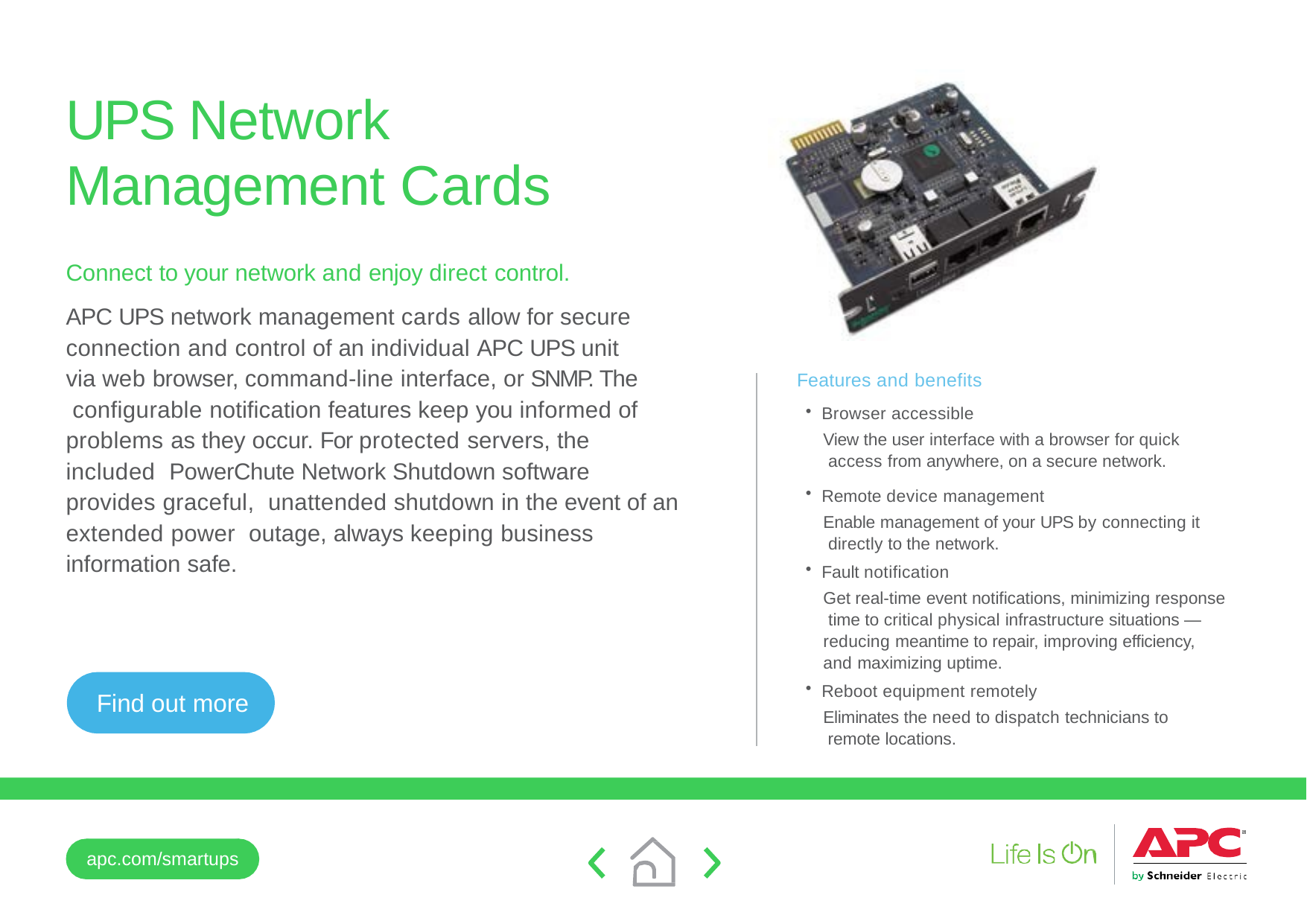

# UPS Network  Management Cards
Connect to your network and enjoy direct control.
APC UPS network management cards allow for secure  connection and control of an individual APC UPS unit  via web browser, command-line interface, or SNMP. The  configurable notification features keep you informed of
problems as they occur. For protected servers, the included  PowerChute Network Shutdown software provides graceful,  unattended shutdown in the event of an extended power  outage, always keeping business information safe.
Features and benefits
Browser accessible
View the user interface with a browser for quick  access from anywhere, on a secure network.
Remote device management
Enable management of your UPS by connecting it  directly to the network.
Fault notification
Get real-time event notifications, minimizing response  time to critical physical infrastructure situations —  reducing meantime to repair, improving efficiency,  and maximizing uptime.
Reboot equipment remotely
Eliminates the need to dispatch technicians to  remote locations.

Find out more

apc.com/smartups